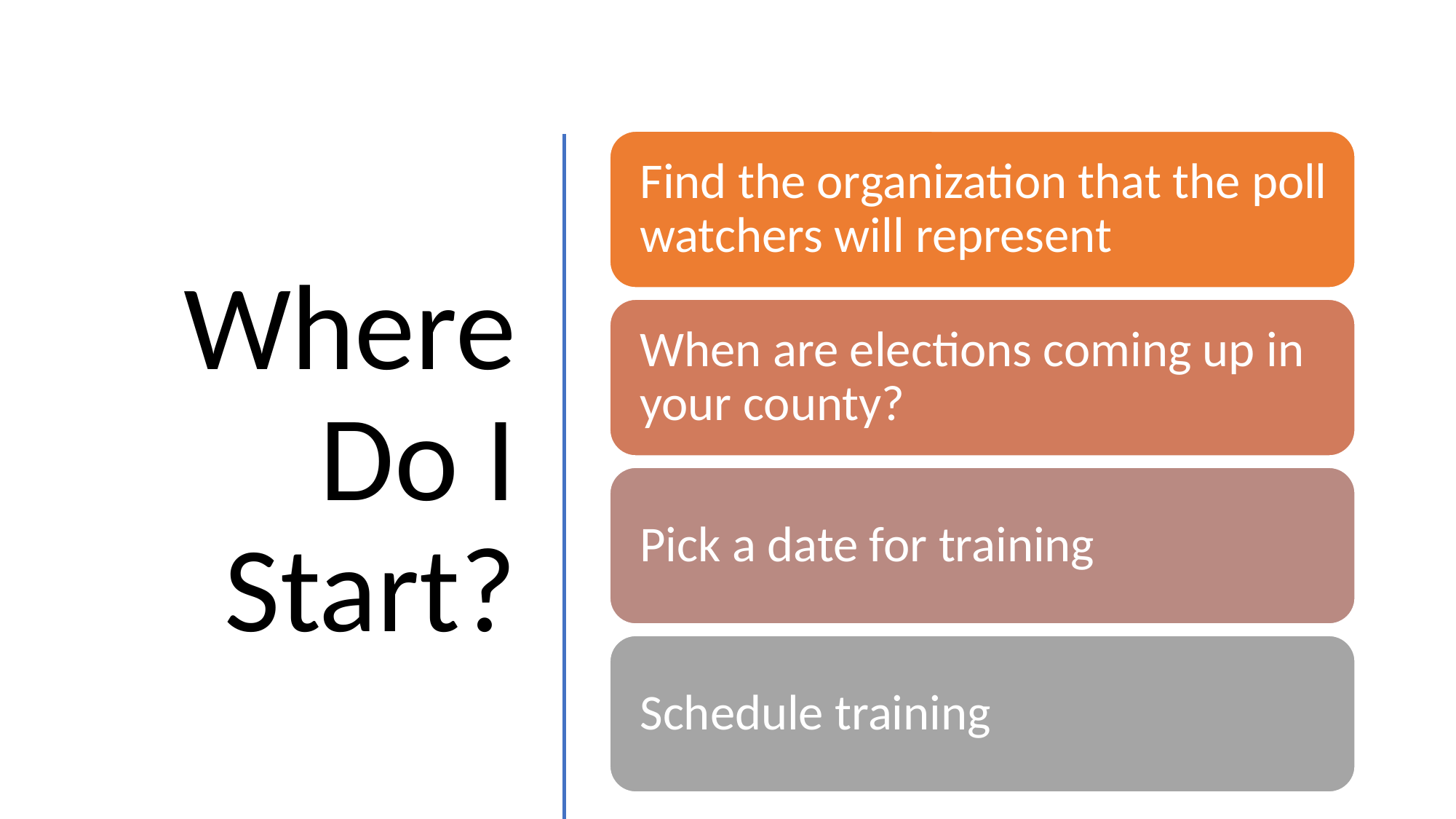

# Where Do I Start?
Find the organization that the poll watchers will represent
When are elections coming up in your county?
Pick a date for training
Schedule training